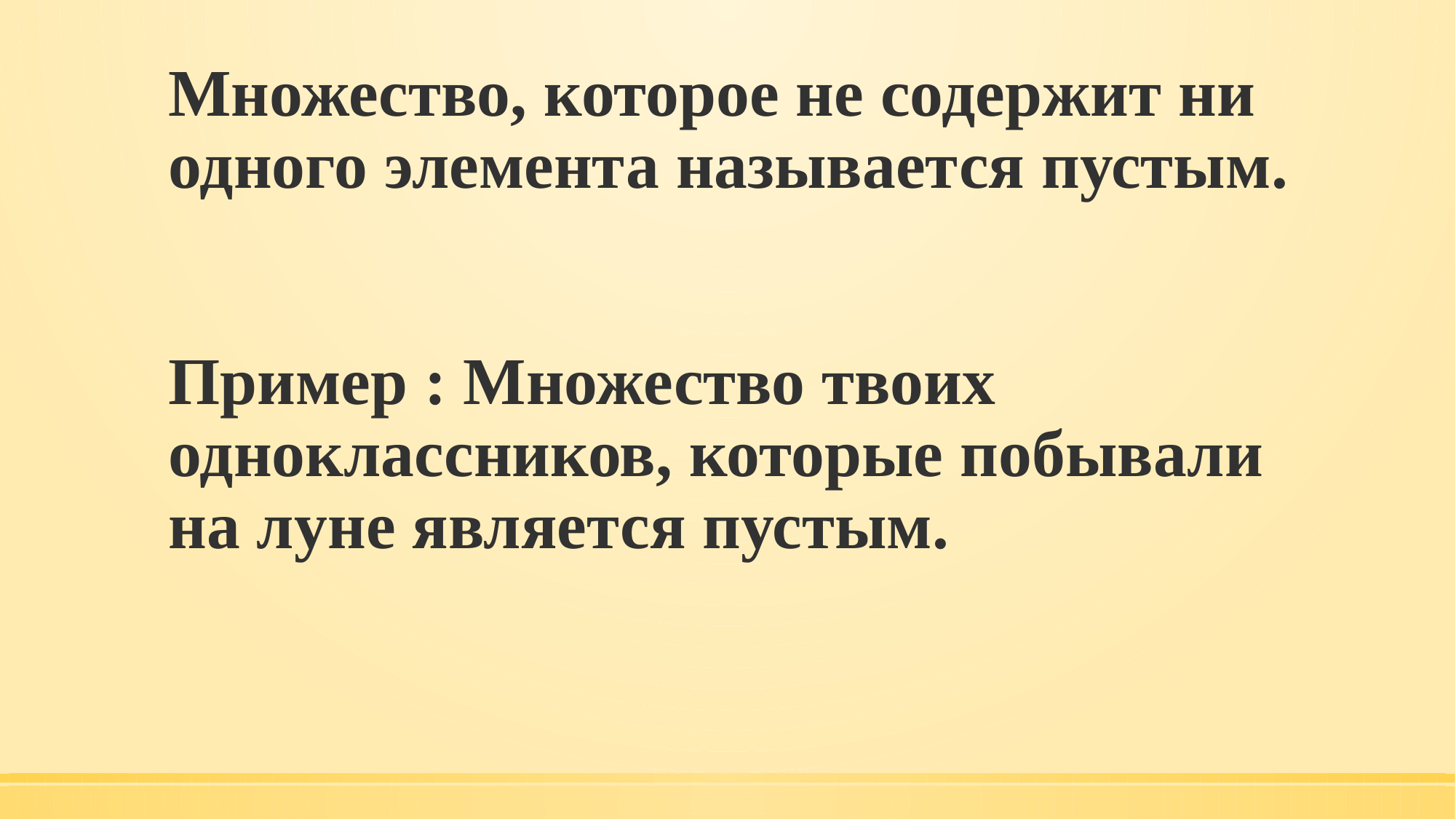

# Множество, которое не содержит ни одного элемента называется пустым. Пример : Множество твоих одноклассников, которые побывали на луне является пустым.